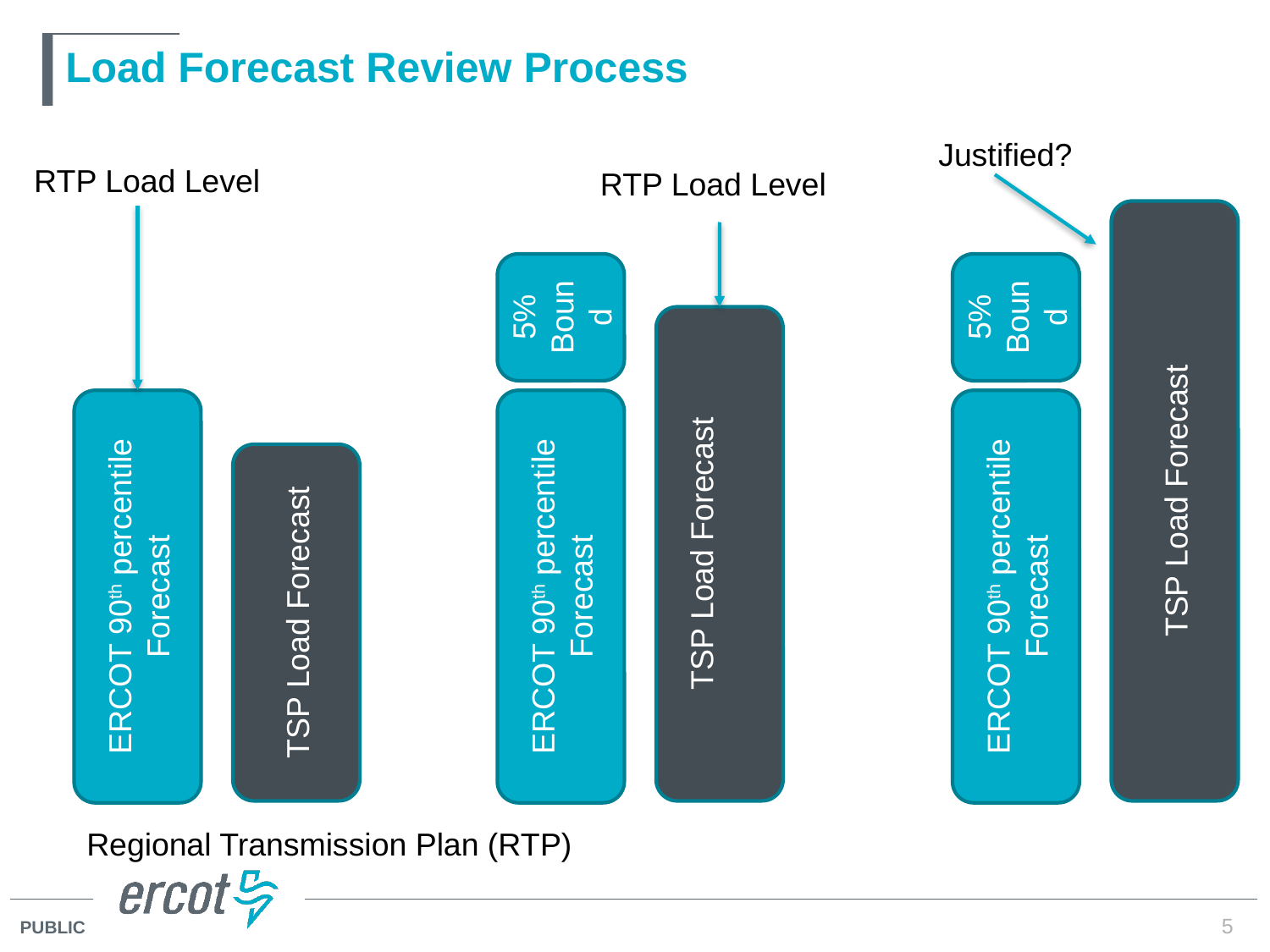

# Load Forecast Review Process
Justified?
RTP Load Level
RTP Load Level
TSP Load Forecast
5% Bound
5% Bound
TSP Load Forecast

ERCOT 90th percentile Forecast
ERCOT 90th percentile Forecast
ERCOT 90th percentile Forecast
TSP Load Forecast
Regional Transmission Plan (RTP)
5